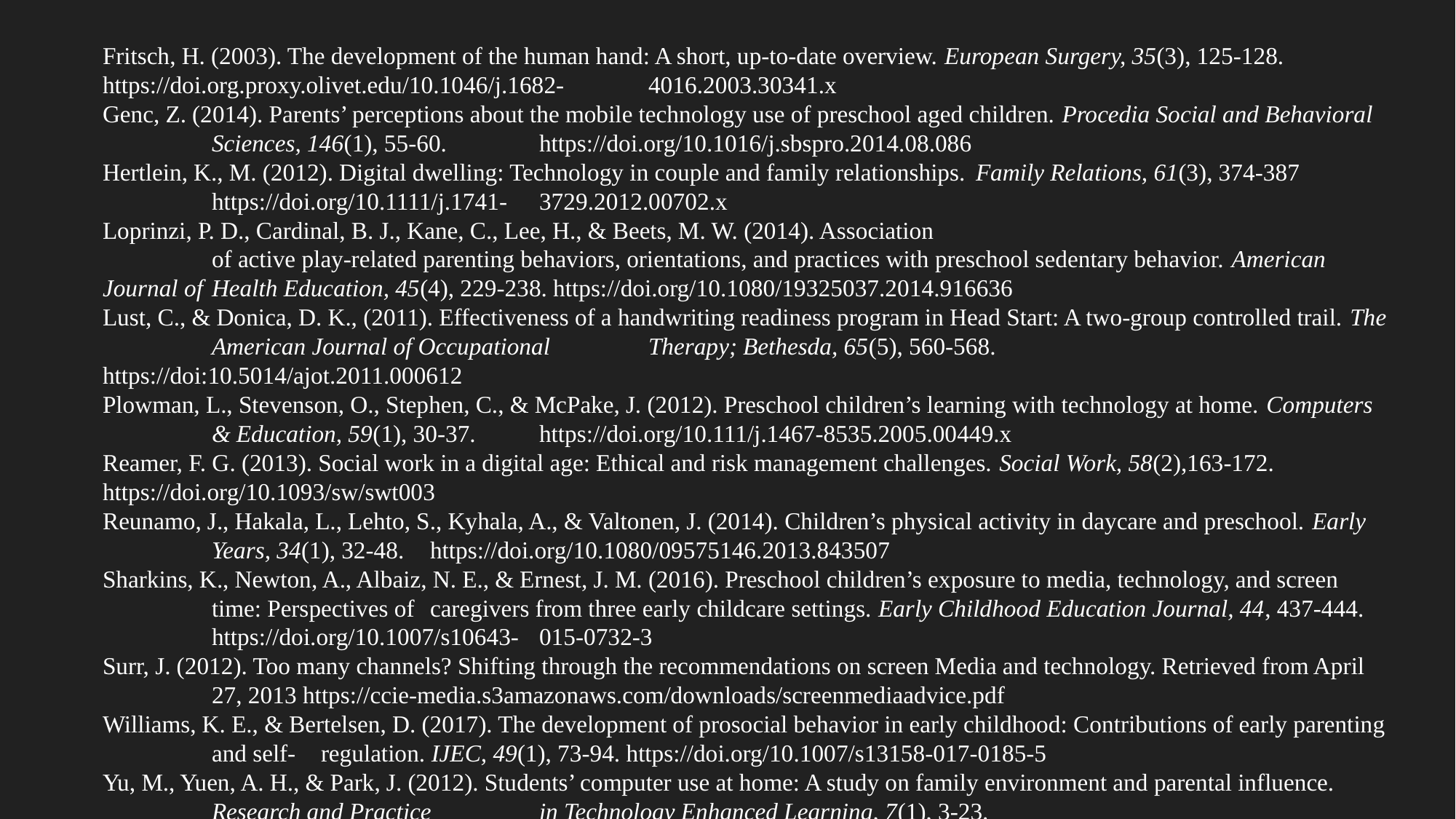

Fritsch, H. (2003). The development of the human hand: A short, up-to-date overview. European Surgery, 35(3), 125-128.  	https://doi.org.proxy.olivet.edu/10.1046/j.1682-	4016.2003.30341.x
Genc, Z. (2014). Parents’ perceptions about the mobile technology use of preschool aged children. Procedia Social and Behavioral 	Sciences, 146(1), 55-60. 	https://doi.org/10.1016/j.sbspro.2014.08.086
Hertlein, K., M. (2012). Digital dwelling: Technology in couple and family relationships. 	Family Relations, 61(3), 374-387  	https://doi.org/10.1111/j.1741-	3729.2012.00702.x
Loprinzi, P. D., Cardinal, B. J., Kane, C., Lee, H., & Beets, M. W. (2014). Association
	of active play-related parenting behaviors, orientations, and practices with preschool sedentary behavior. American Journal of 	Health Education, 45(4), 229-238. https://doi.org/10.1080/19325037.2014.916636
Lust, C., & Donica, D. K., (2011). Effectiveness of a handwriting readiness program in Head Start: A two-group controlled trail. The 	American Journal of Occupational 	Therapy; Bethesda, 65(5), 560-568. 	https://doi:10.5014/ajot.2011.000612
Plowman, L., Stevenson, O., Stephen, C., & McPake, J. (2012). Preschool children’s learning with technology at home. Computers 	& Education, 59(1), 30-37.  	https://doi.org/10.111/j.1467-8535.2005.00449.x
Reamer, F. G. (2013). Social work in a digital age: Ethical and risk management challenges. Social Work, 58(2),163-172.  	https://doi.org/10.1093/sw/swt003
Reunamo, J., Hakala, L., Lehto, S., Kyhala, A., & Valtonen, J. (2014). Children’s physical activity in daycare and preschool. Early 	Years, 34(1), 32-48. 	https://doi.org/10.1080/09575146.2013.843507
Sharkins, K., Newton, A., Albaiz, N. E., & Ernest, J. M. (2016). Preschool children’s exposure to media, technology, and screen 	time: Perspectives of 	caregivers from three early childcare settings. Early Childhood Education Journal, 44, 437-444.
	https://doi.org/10.1007/s10643-	015-0732-3
Surr, J. (2012). Too many channels? Shifting through the recommendations on screen Media and technology. Retrieved from April 	27, 2013 https://ccie-media.s3amazonaws.com/downloads/screenmediaadvice.pdf
Williams, K. E., & Bertelsen, D. (2017). The development of prosocial behavior in early childhood: Contributions of early parenting 	and self-	regulation. IJEC, 49(1), 73-94. https://doi.org/10.1007/s13158-017-0185-5
Yu, M., Yuen, A. H., & Park, J. (2012). Students’ computer use at home: A study on family environment and parental influence. 	Research and Practice 	in Technology Enhanced Learning, 7(1), 3-23.